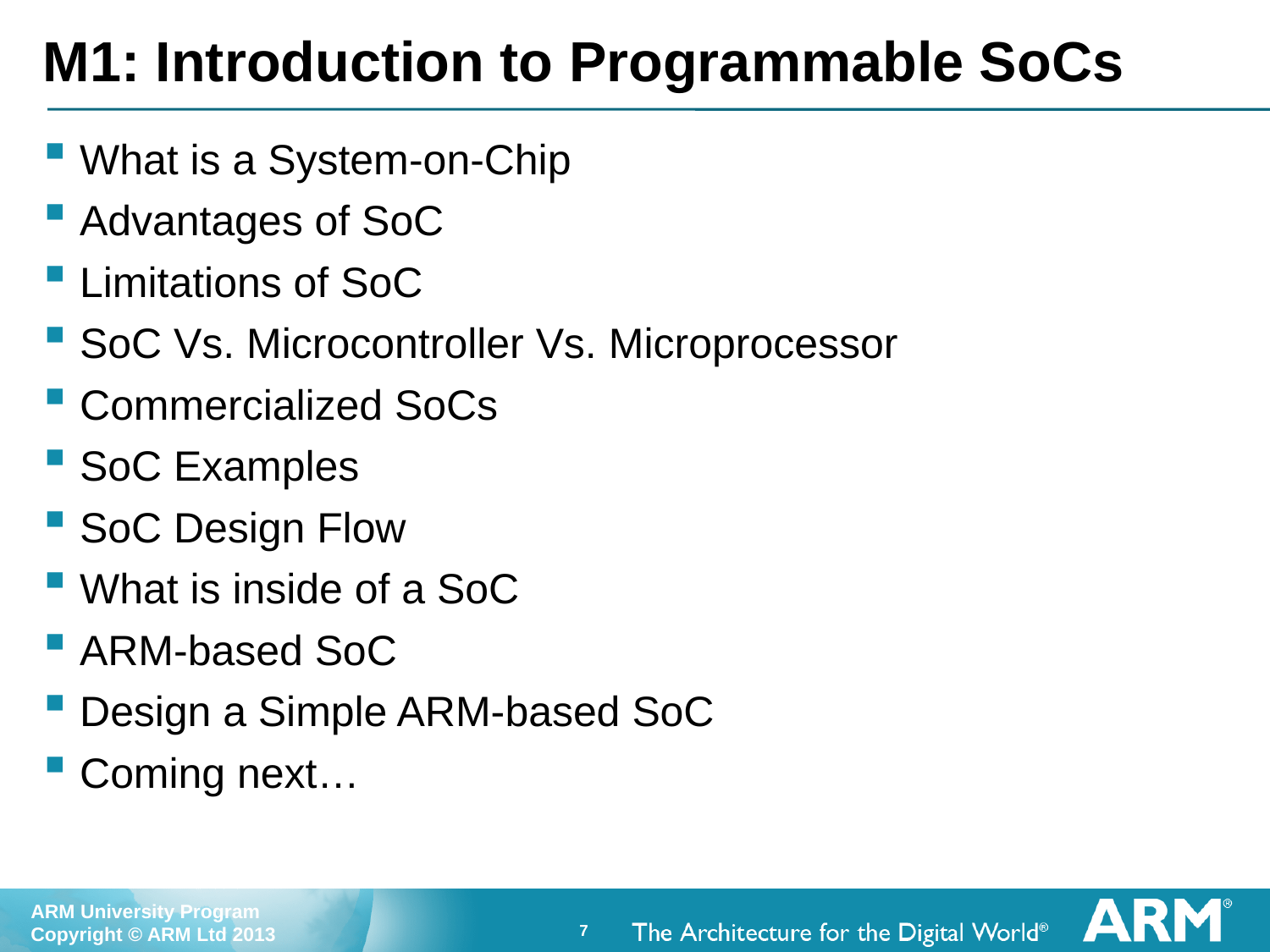

# M1: Introduction to Programmable SoCs
What is a System-on-Chip
Advantages of SoC
Limitations of SoC
SoC Vs. Microcontroller Vs. Microprocessor
Commercialized SoCs
SoC Examples
SoC Design Flow
What is inside of a SoC
ARM-based SoC
Design a Simple ARM-based SoC
Coming next…